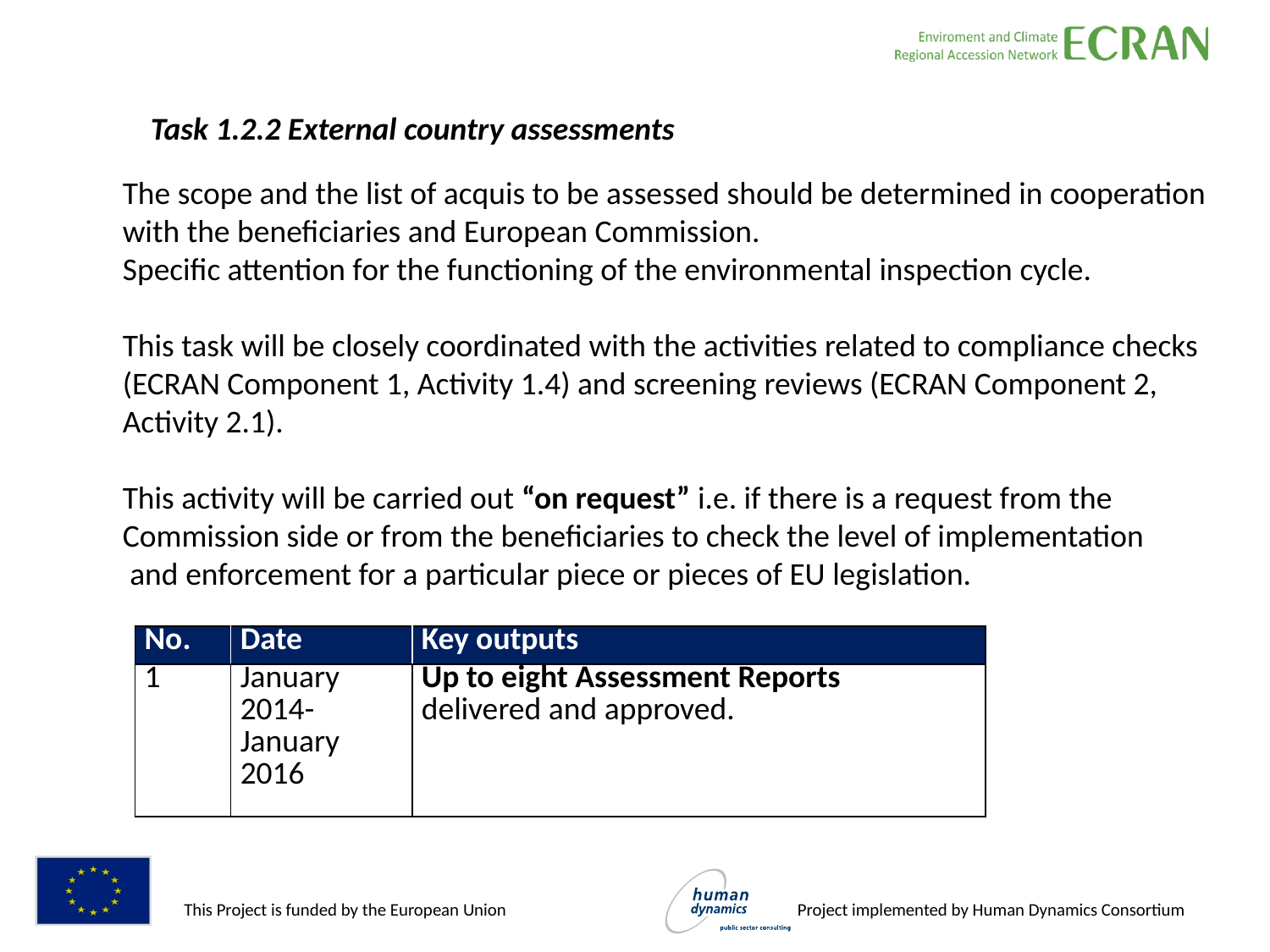

Task 1.2.2 External country assessments
The scope and the list of acquis to be assessed should be determined in cooperation
with the beneficiaries and European Commission.
Specific attention for the functioning of the environmental inspection cycle.

This task will be closely coordinated with the activities related to compliance checks
(ECRAN Component 1, Activity 1.4) and screening reviews (ECRAN Component 2,
Activity 2.1).

This activity will be carried out “on request” i.e. if there is a request from the
Commission side or from the beneficiaries to check the level of implementation
 and enforcement for a particular piece or pieces of EU legislation.
#

| No. | Date | Key outputs |
| --- | --- | --- |
| 1 | January 2014- January 2016 | Up to eight Assessment Reports delivered and approved. |